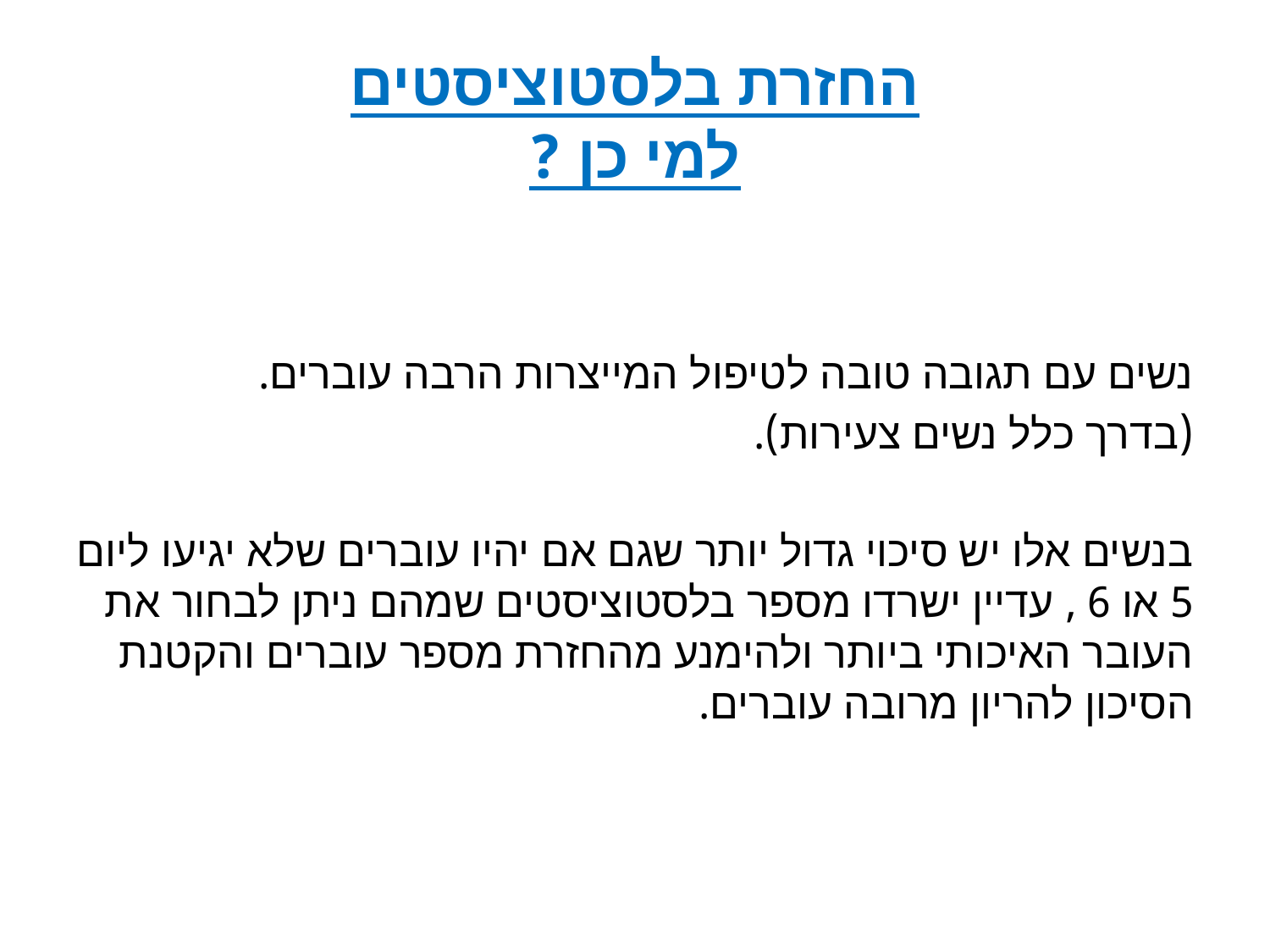

# החזרת בלסטוציסטים למי כן ?

נשים עם תגובה טובה לטיפול המייצרות הרבה עוברים.
(בדרך כלל נשים צעירות).

בנשים אלו יש סיכוי גדול יותר שגם אם יהיו עוברים שלא יגיעו ליום 5 או 6 , עדיין ישרדו מספר בלסטוציסטים שמהם ניתן לבחור את העובר האיכותי ביותר ולהימנע מהחזרת מספר עוברים והקטנת הסיכון להריון מרובה עוברים.